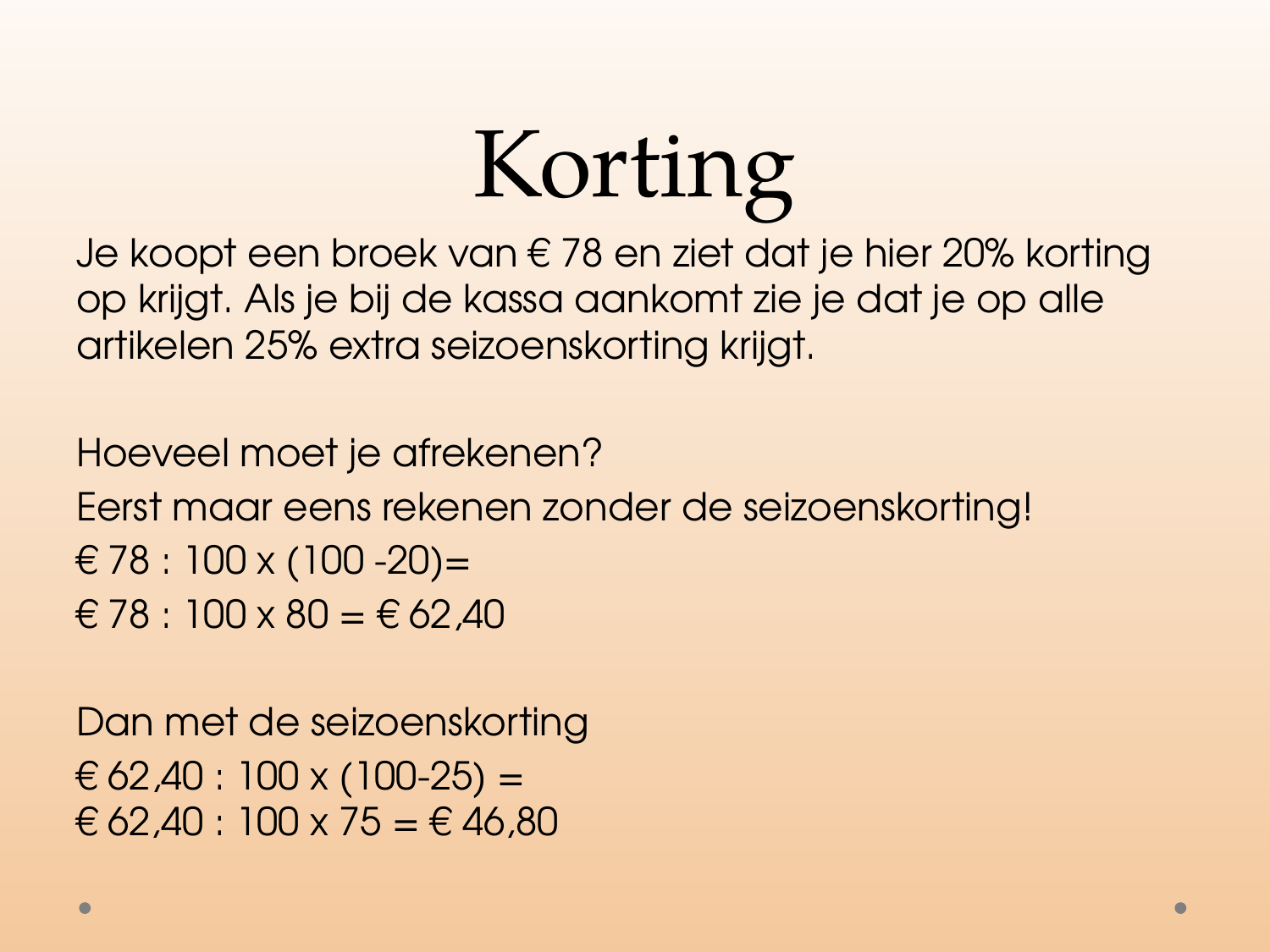

# Korting
Je koopt een broek van € 78 en ziet dat je hier 20% korting op krijgt. Als je bij de kassa aankomt zie je dat je op alle artikelen 25% extra seizoenskorting krijgt.

Hoeveel moet je afrekenen?
Eerst maar eens rekenen zonder de seizoenskorting!
€ 78 : 100 x (100 -20)=
€ 78 : 100 x 80 = € 62,40

Dan met de seizoenskorting
€ 62,40 : 100 x (100-25) =
€ 62,40 : 100 x 75 = € 46,80